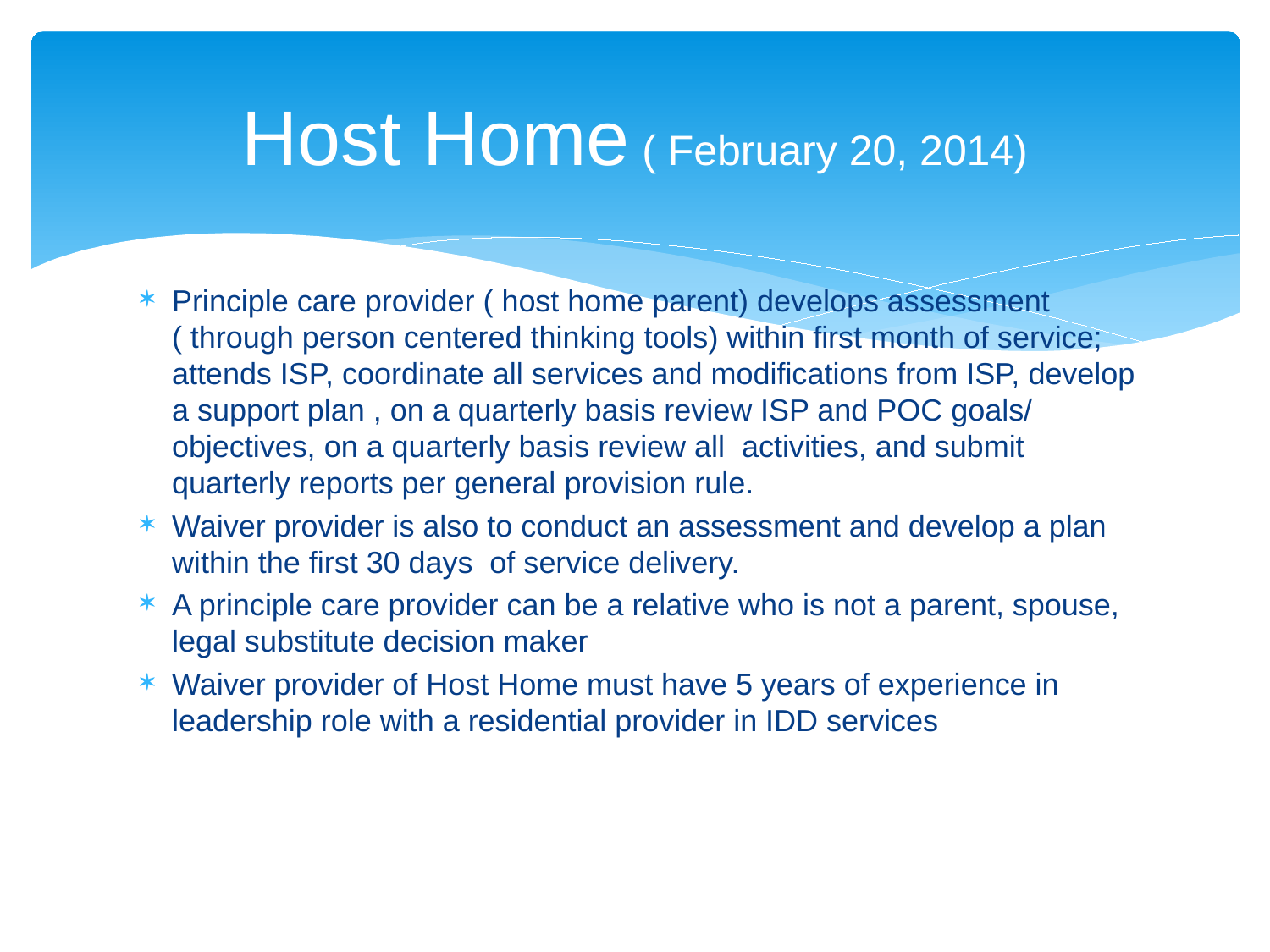

# Host Home ( February 20, 2014)
Principle care provider ( host home parent) develops assessment ( through person centered thinking tools) within first month of service; attends ISP, coordinate all services and modifications from ISP, develop a support plan , on a quarterly basis review ISP and POC goals/ objectives, on a quarterly basis review all  activities, and submit quarterly reports per general provision rule.
Waiver provider is also to conduct an assessment and develop a plan within the first 30 days  of service delivery.
A principle care provider can be a relative who is not a parent, spouse, legal substitute decision maker
Waiver provider of Host Home must have 5 years of experience in leadership role with a residential provider in IDD services